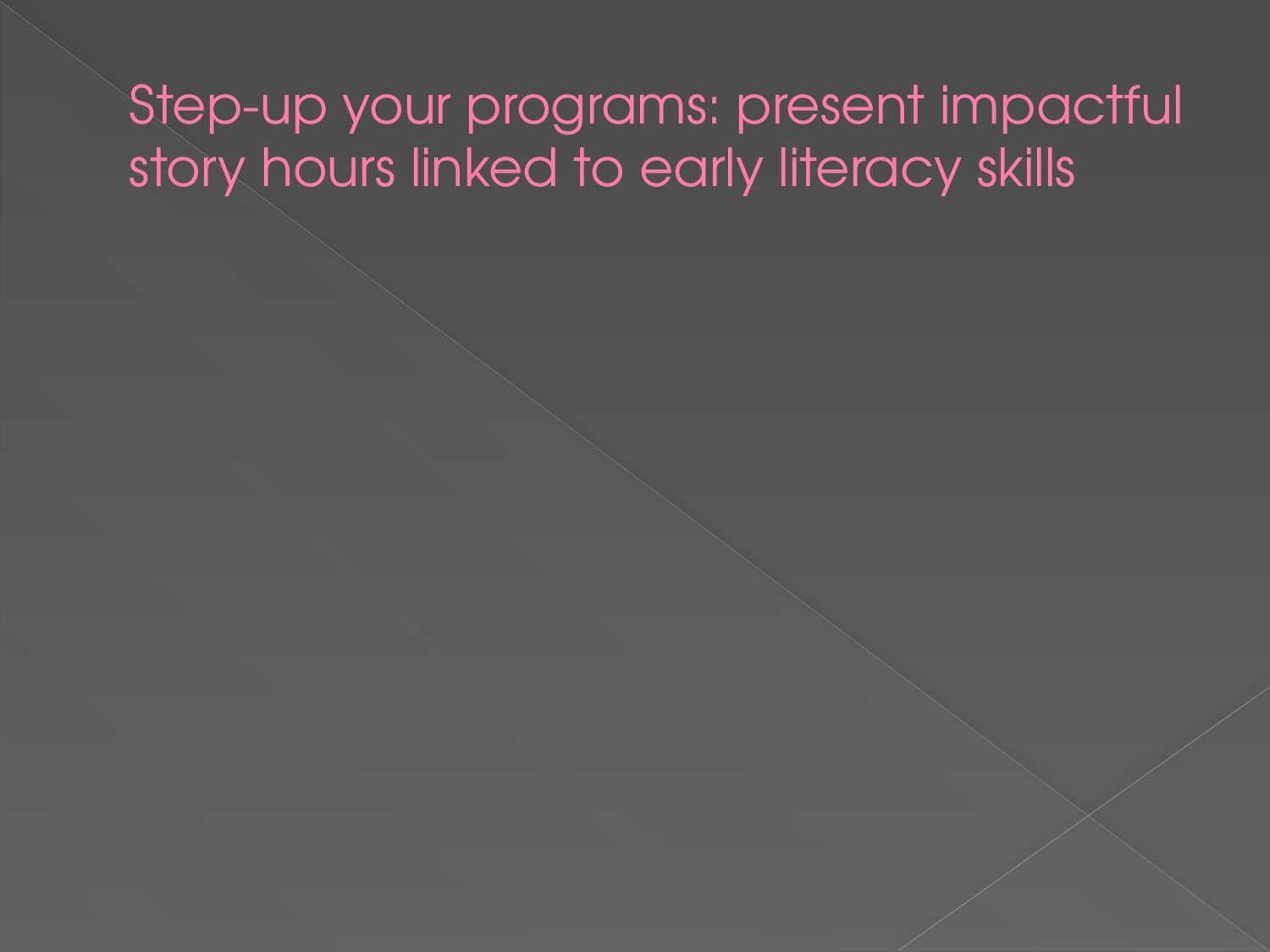

# Step-up your programs: present impactful story hours linked to early literacy skills